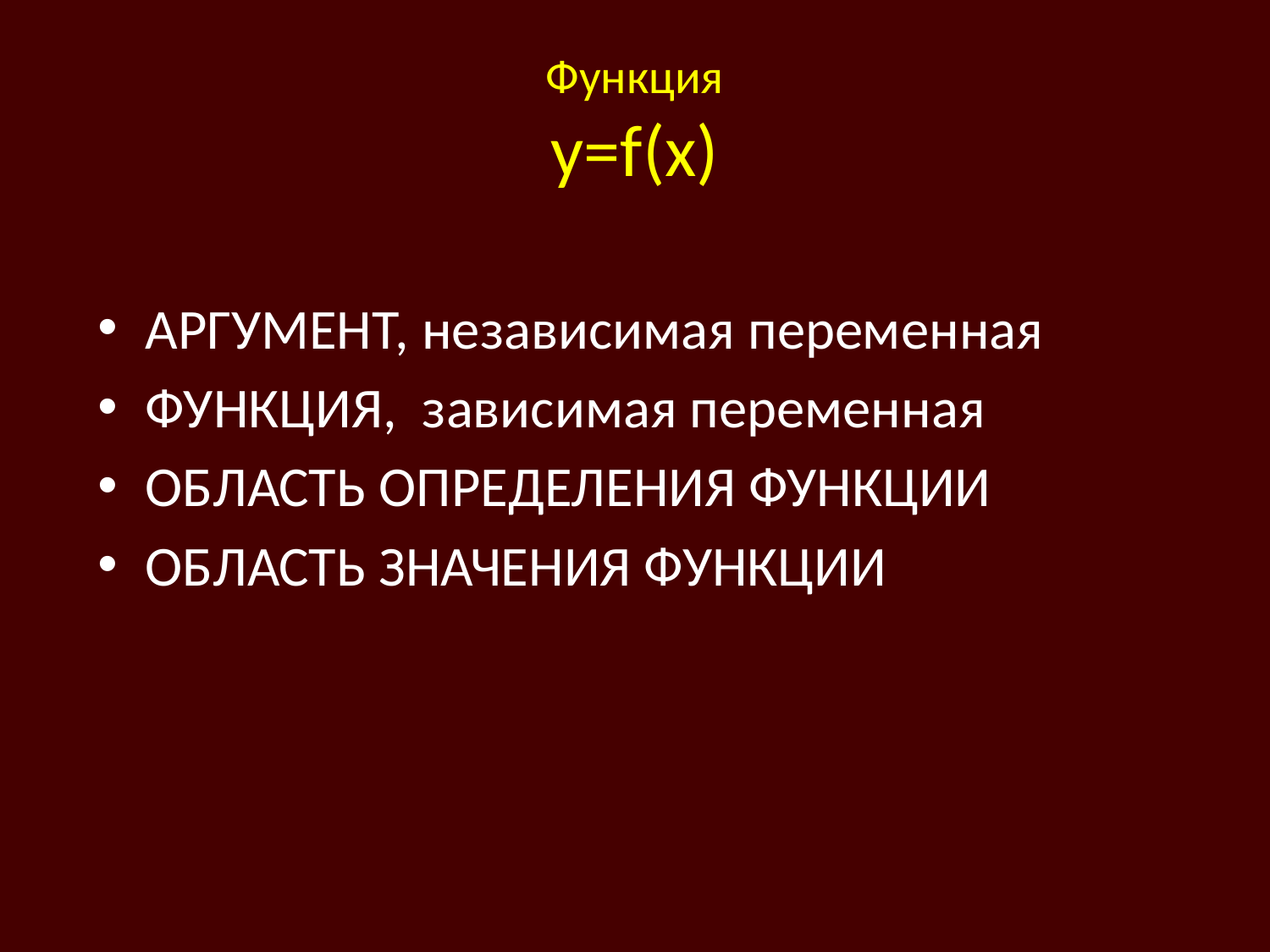

# Функция у=f(x)
АРГУМЕНТ, независимая переменная
ФУНКЦИЯ,  зависимая переменная
ОБЛАСТЬ ОПРЕДЕЛЕНИЯ ФУНКЦИИ
ОБЛАСТЬ ЗНАЧЕНИЯ ФУНКЦИИ